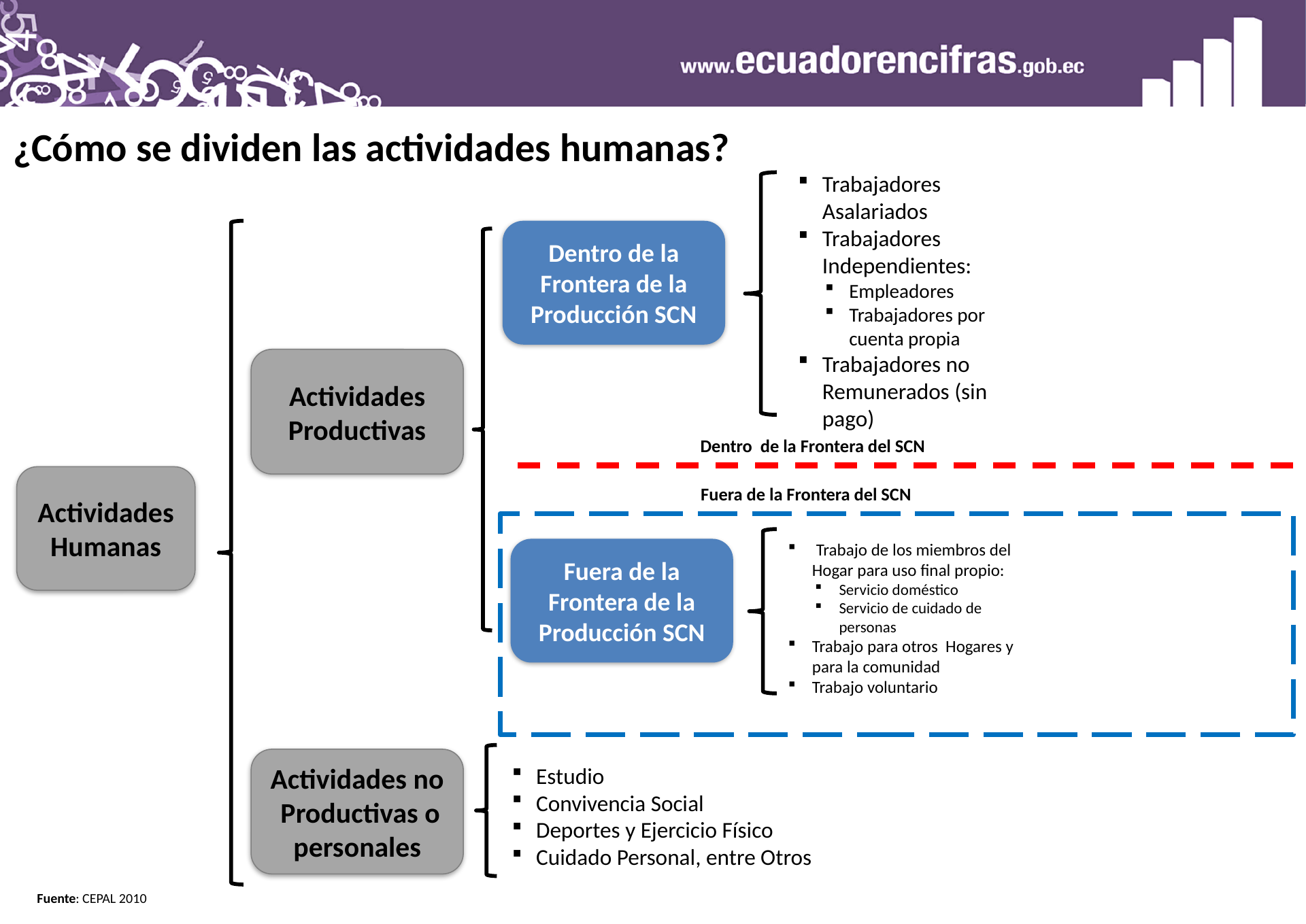

¿Cómo se dividen las actividades humanas?
Trabajadores Asalariados
Trabajadores Independientes:
Empleadores
Trabajadores por cuenta propia
Trabajadores no Remunerados (sin pago)

Dentro de la Frontera de la Producción SCN

Actividades Productivas
Dentro  de la Frontera del SCN
Actividades Humanas
Fuera de la Frontera del SCN

 Trabajo de los miembros del Hogar para uso final propio:
Servicio doméstico
Servicio de cuidado de personas
Trabajo para otros  Hogares y para la comunidad
Trabajo voluntario

Fuera de la Frontera de la Producción SCN

Estudio
Convivencia Social
Deportes y Ejercicio Físico
Cuidado Personal, entre Otros

Actividades no  Productivas o personales
Fuente: CEPAL 2010